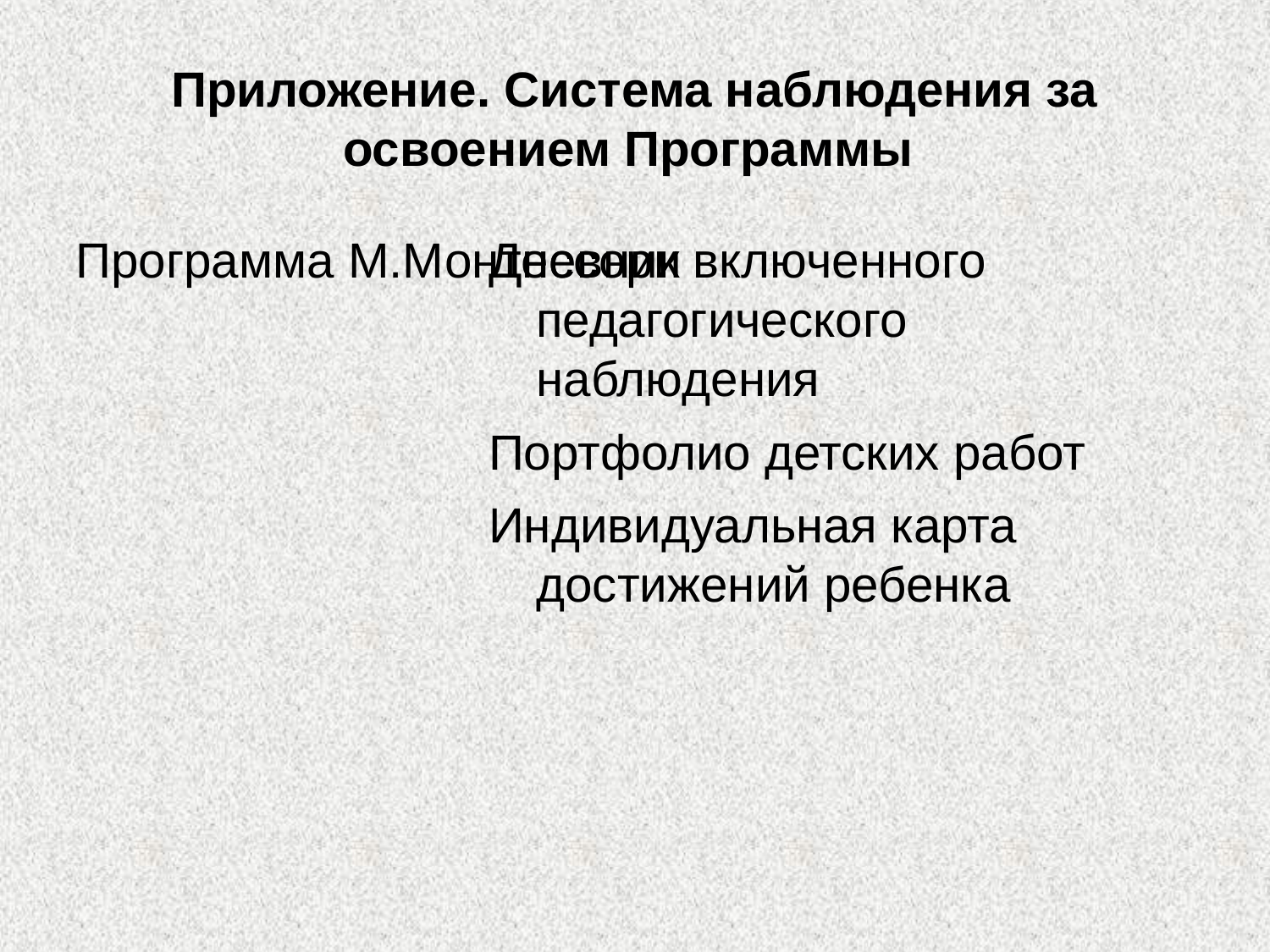

# Приложение. Система наблюдения за освоением Программы
Программа М.Монтессори
Дневник включенного педагогического наблюдения
Портфолио детских работ
Индивидуальная карта достижений ребенка